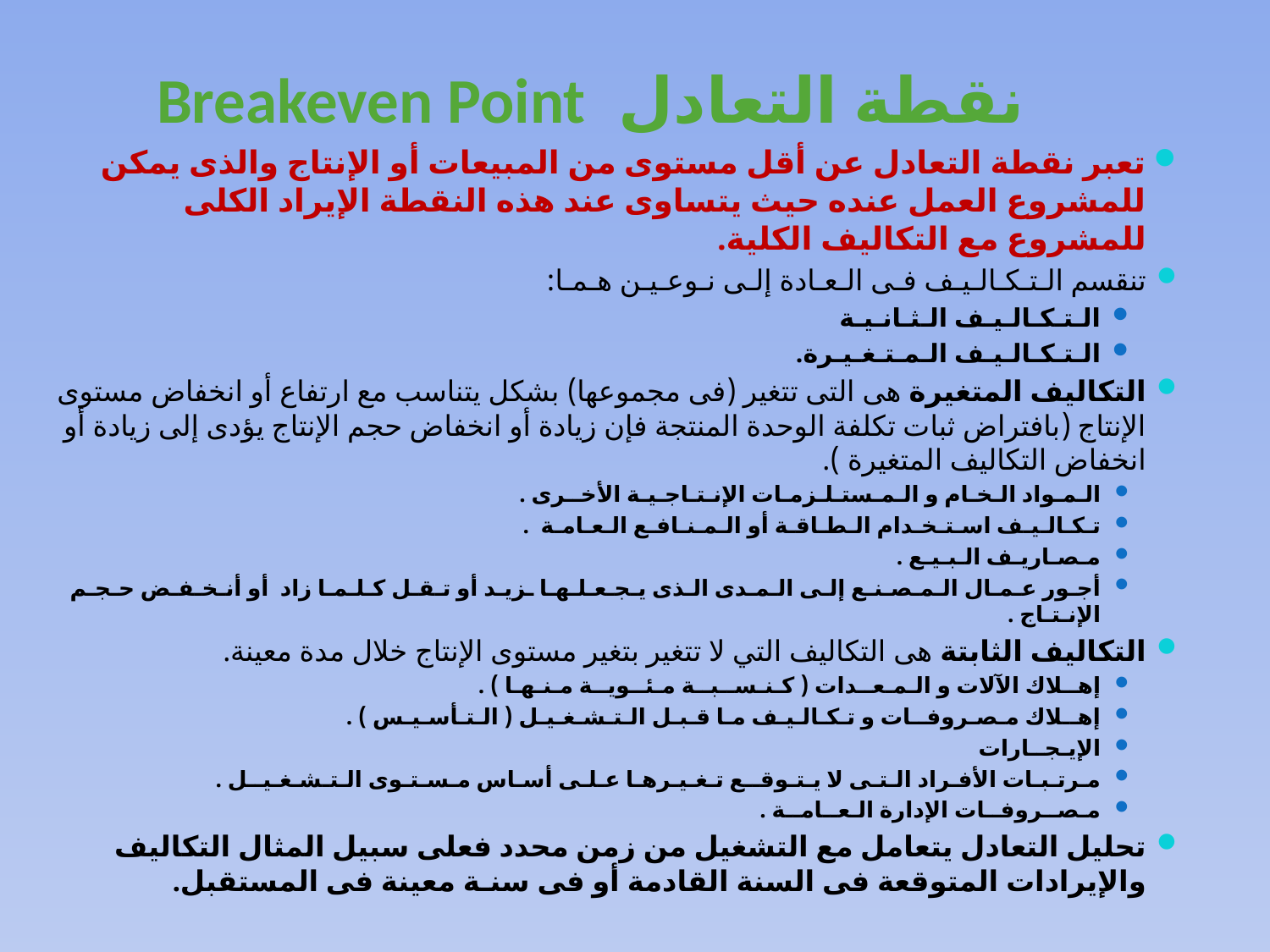

# نقطة التعادل  Breakeven Point
تعبر نقطة التعادل عن أقل مستوى من المبيعات أو الإنتاج والذى يمكن للمشروع العمل عنده حيث يتساوى عند هذه النقطة الإيراد الكلى للمشروع مع التكاليف الكلية.
تنقسم الـتـكـالـيـف فـى الـعـادة إلـى نـوعـيـن هـمـا:
الـتـكـالـيـف الـثـانـيـة
الـتـكـالـيـف الـمـتـغـيـرة.
التكاليف المتغيرة هى التى تتغير (فى مجموعها) بشكل يتناسب مع ارتفاع أو انخفاض مستوى الإنتاج (بافتراض ثبات تكلفة الوحدة المنتجة فإن زيادة أو انخفاض حجم الإنتاج يؤدى إلى زيادة أو انخفاض التكاليف المتغيرة ).
الـمـواد الـخـام و الـمـستـلـزمـات الإنـتـاجـيـة الأخــرى .
تـكـالـيـف اسـتـخـدام الـطـاقـة أو الـمـنـافـع الـعـامـة  .
مـصـاريـف الـبـيـع .
أجـور عـمـال الـمـصـنـع إلـى الـمـدى الـذى يـجـعـلـهـا ـزيـد أو تـقـل كـلـمـا زاد  أو أنـخـفـض حـجـم الإنـتـاج .
التكاليف الثابتة هى التكاليف التي لا تتغير بتغير مستوى الإنتاج خلال مدة معينة.
إهــلاك الآلات و الـمـعــدات ( كـنـســبــة مـئــويــة مـنـهـا ) .
إهــلاك مـصـروفــات و تـكـالـيـف مـا قـبـل الـتـشـغـيـل ( الـتـأسـيـس ) .
الإيـجــارات
مـرتـبـات الأفـراد الـتـى لا يـتـوقــع تـغـيـرهـا عـلـى أسـاس مـسـتـوى الـتـشـغـيــل .
مـصــروفــات الإدارة الـعــامــة .
تحليل التعادل يتعامل مع التشغيل من زمن محدد فعلى سبيل المثال التكاليف والإيرادات المتوقعة فى السنة القادمة أو فى سنـة معينة فى المستقبل.

الدكتور عيسى قداده
71